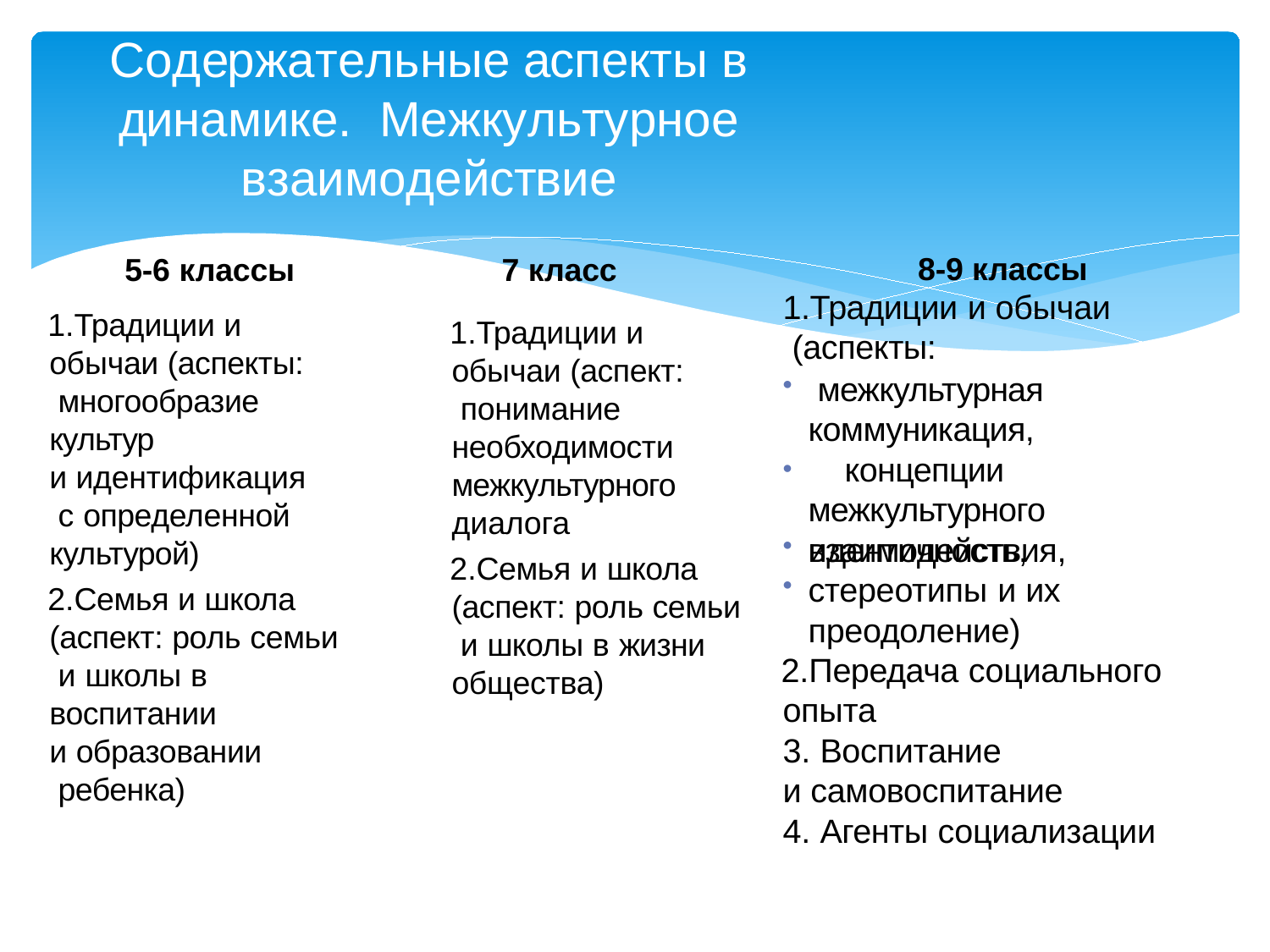

# Содержательные аспекты в динамике.  Межкультурное взаимодействие
5-6 классы
Традиции и  обычаи (аспекты:  многообразие  культур
и идентификация  с определенной  культурой)
Семья и школа  (аспект: роль семьи  и школы в  воспитании
и образовании  ребенка)
7 класс
Традиции и  обычаи (аспект:  понимание  необходимости  межкультурного  диалога
Семья и школа  (аспект: роль семьи  и школы в жизни  общества)
8-9 классы  1.Традиции и обычаи  (аспекты:
межкультурная
коммуникация,
	концепции межкультурного  взаимодействия,
идентичность,
стереотипы и их
преодоление)
Передача социального  опыта
Воспитание
и самовоспитание
Агенты социализации